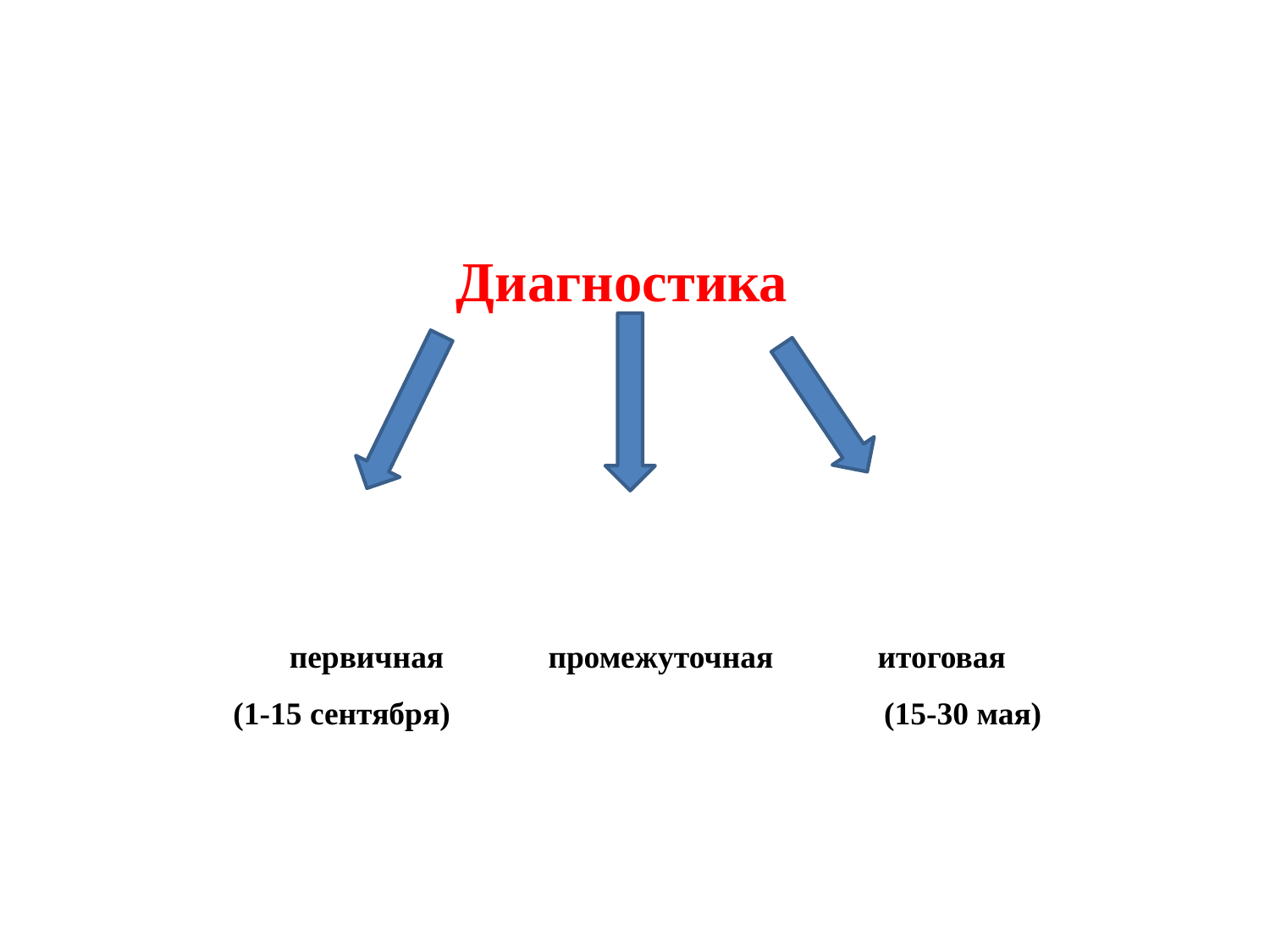

Диагностика

           первичная             промежуточная             итоговая
    (1-15 сентября)                                                      (15-30 мая)